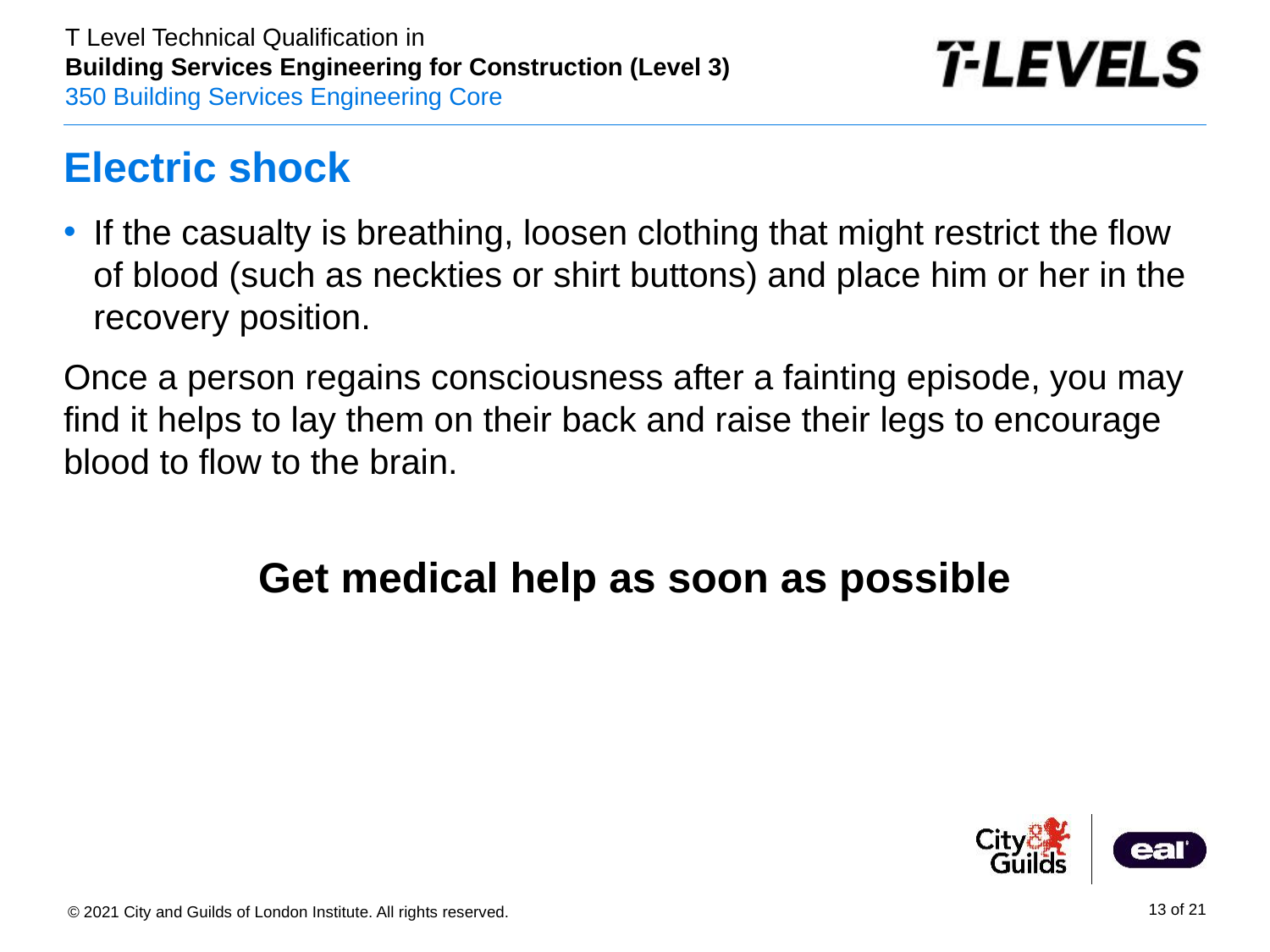

# Electric shock
If the casualty is breathing, loosen clothing that might restrict the flow of blood (such as neckties or shirt buttons) and place him or her in the recovery position.
Once a person regains consciousness after a fainting episode, you may find it helps to lay them on their back and raise their legs to encourage blood to flow to the brain.

Get medical help as soon as possible